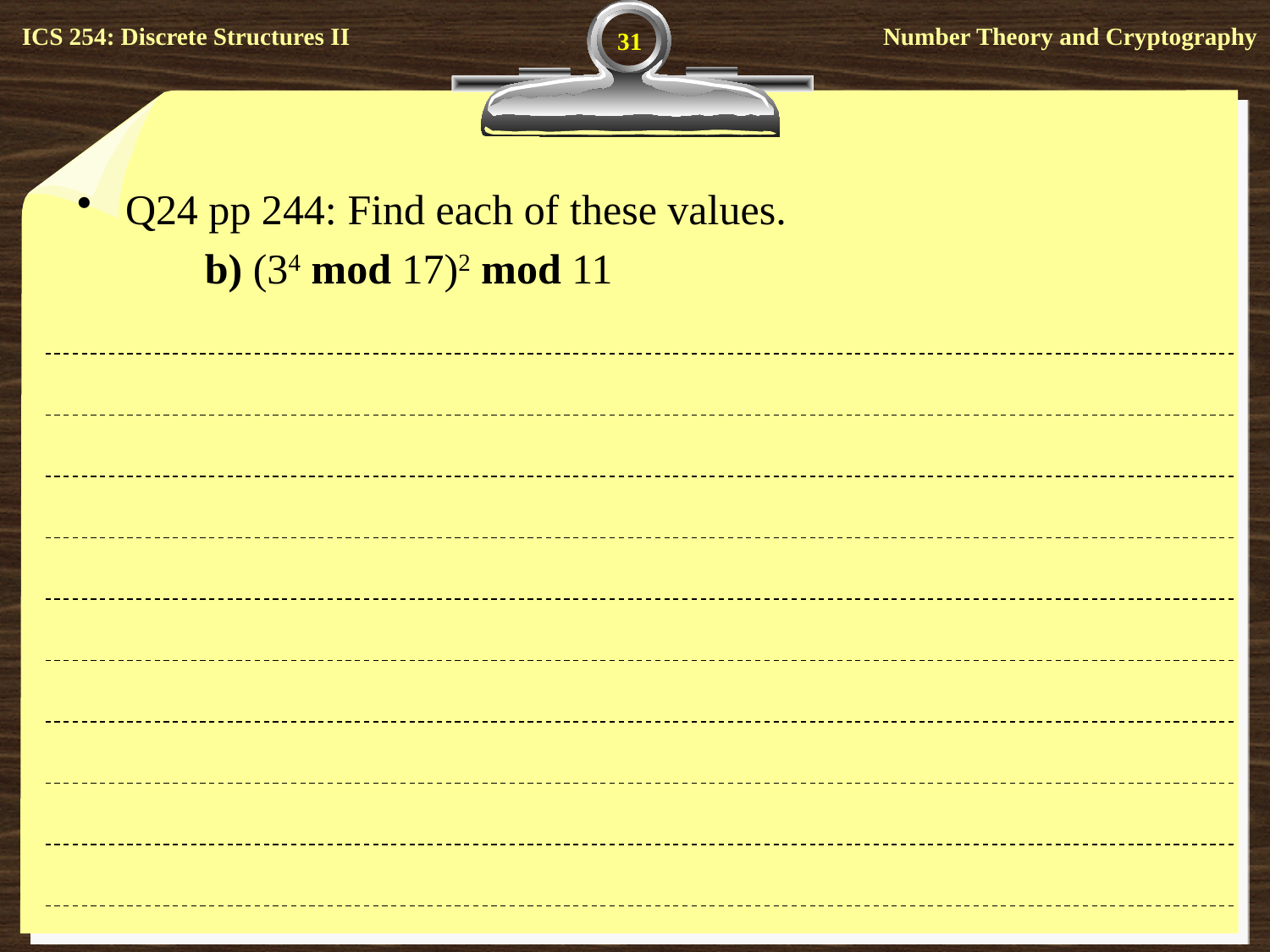

31
Q24 pp 244: Find each of these values.
	b) (34 mod 17)2 mod 11